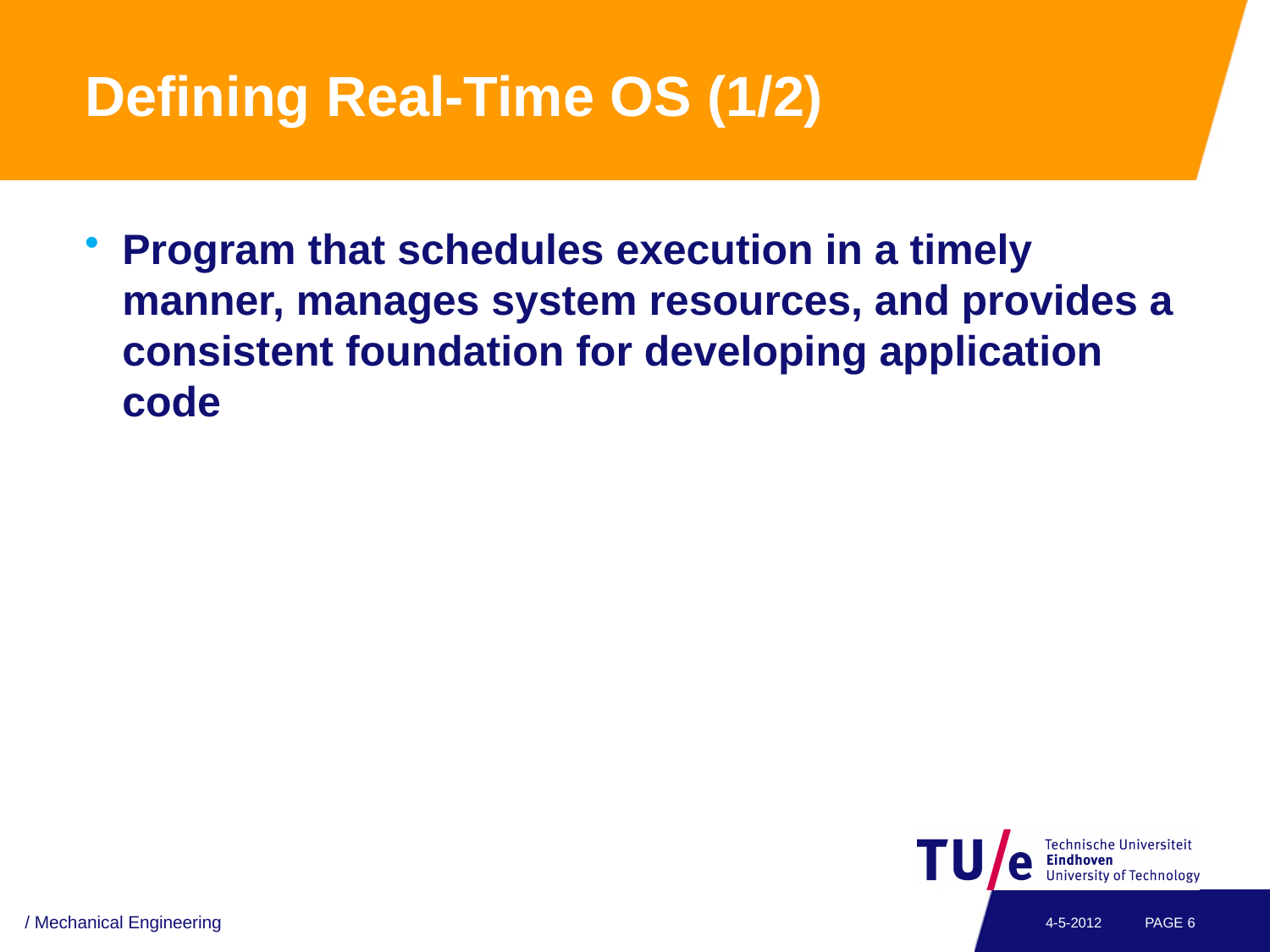

# Defining Real-Time OS (1/2)
Program that schedules execution in a timely manner, manages system resources, and provides a consistent foundation for developing application code
/ Mechanical Engineering
4-5-2012
PAGE 6